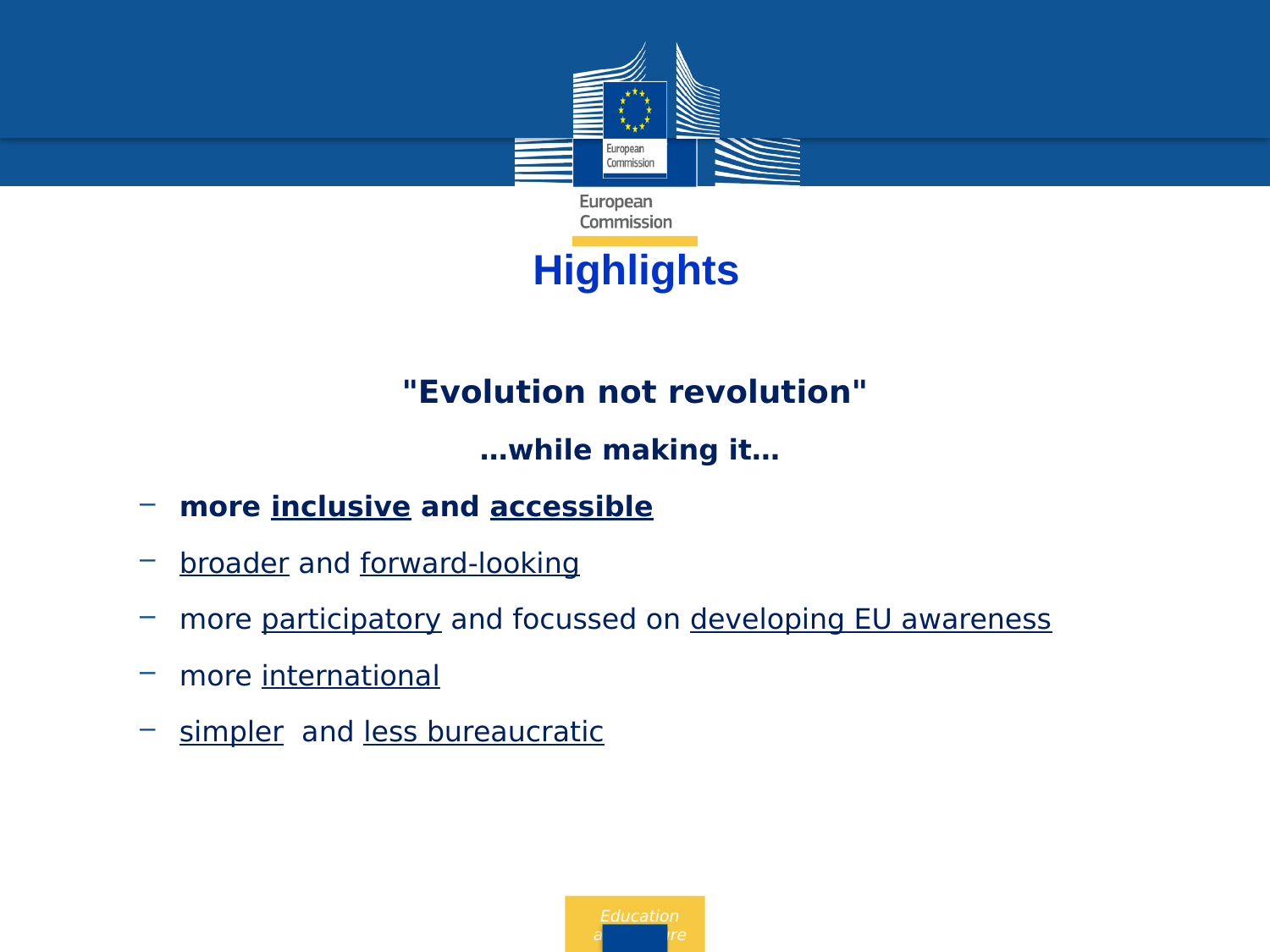

# Highlights
"Evolution not revolution"
…while making it…
more inclusive and accessible
broader and forward-looking
more participatory and focussed on developing EU awareness
more international
simpler  and less bureaucratic